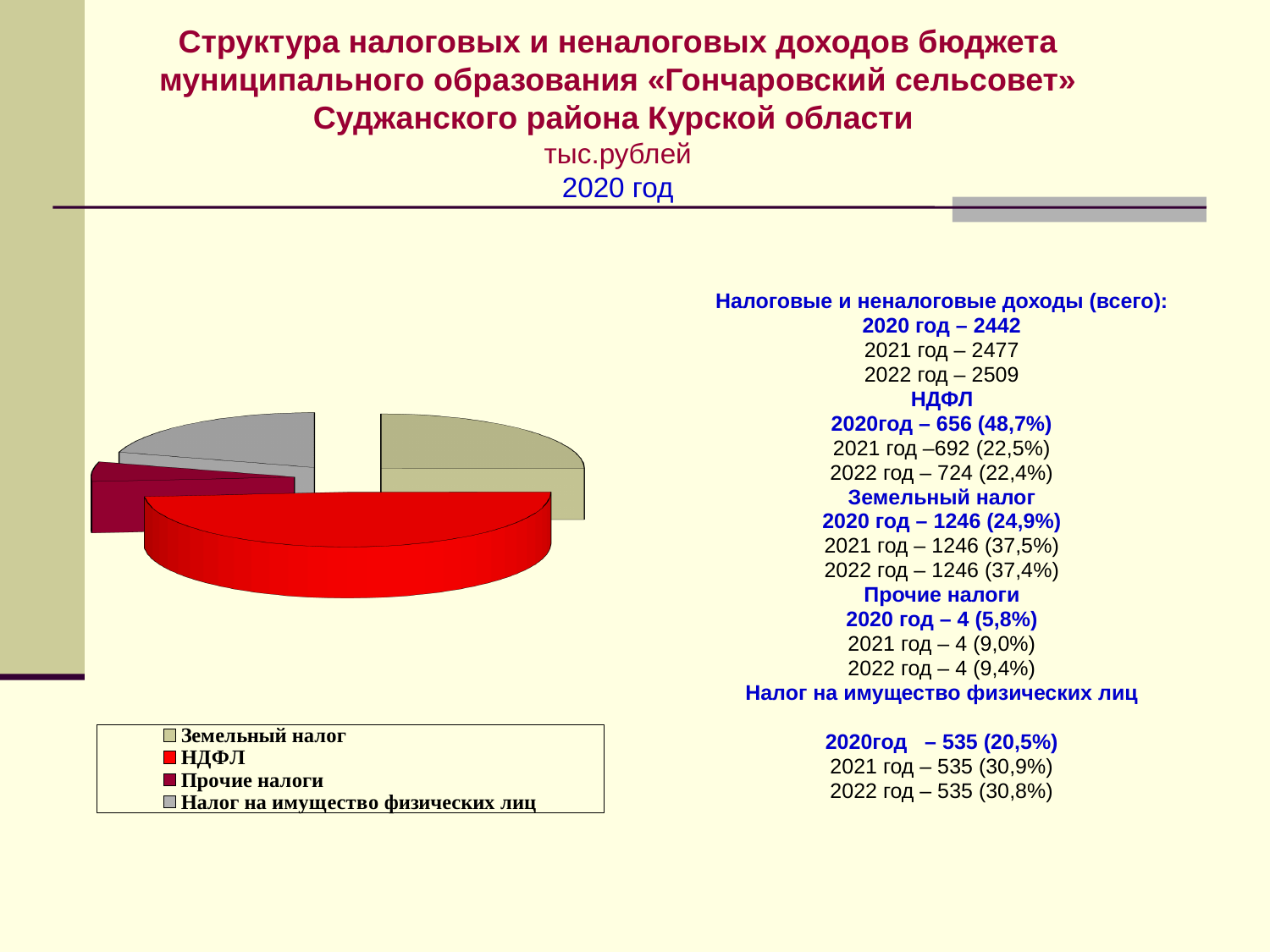

# Структура налоговых и неналоговых доходов бюджета муниципального образования «Гончаровский сельсовет» Суджанского района Курской области тыс.рублей 2020 год

[unsupported chart]

Налоговые и неналоговые доходы (всего):
2020 год – 2442
2021 год – 2477
2022 год – 2509
НДФЛ
2020год – 656 (48,7%)
2021 год –692 (22,5%)
2022 год – 724 (22,4%)
Земельный налог
2020 год – 1246 (24,9%)
2021 год – 1246 (37,5%)
2022 год – 1246 (37,4%)
Прочие налоги
2020 год – 4 (5,8%)
2021 год – 4 (9,0%)
2022 год – 4 (9,4%)
Налог на имущество физических лиц

2020год   – 535 (20,5%)
2021 год – 535 (30,9%)
2022 год – 535 (30,8%)